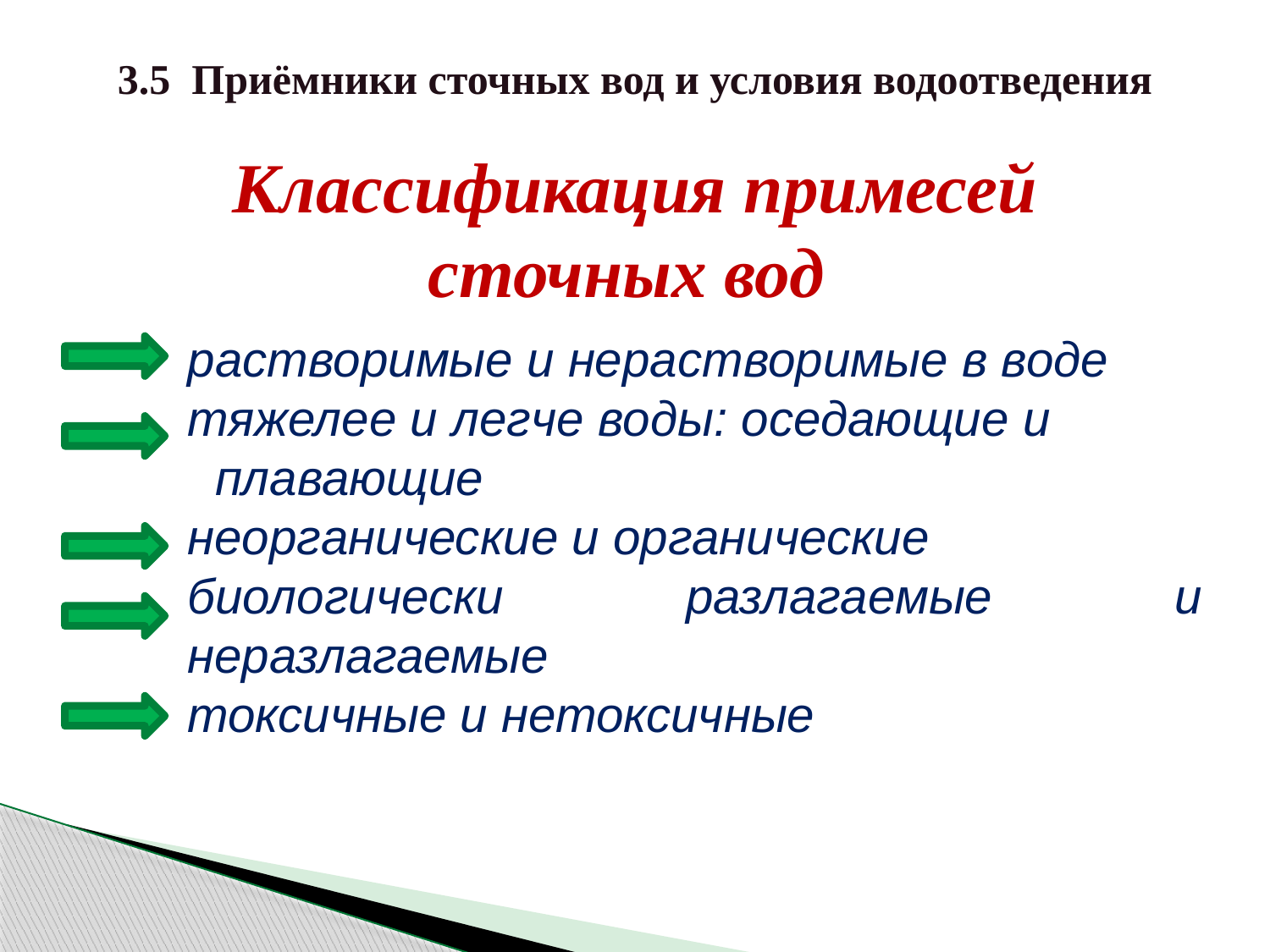

3.5  Приёмники сточных вод и условия водоотведения
Классификация примесей сточных вод

растворимые и нерастворимые в воде
тяжелее и легче воды: оседающие и              плавающие
неорганические и органические
биологически разлагаемые и неразлагаемые
токсичные и нетоксичные